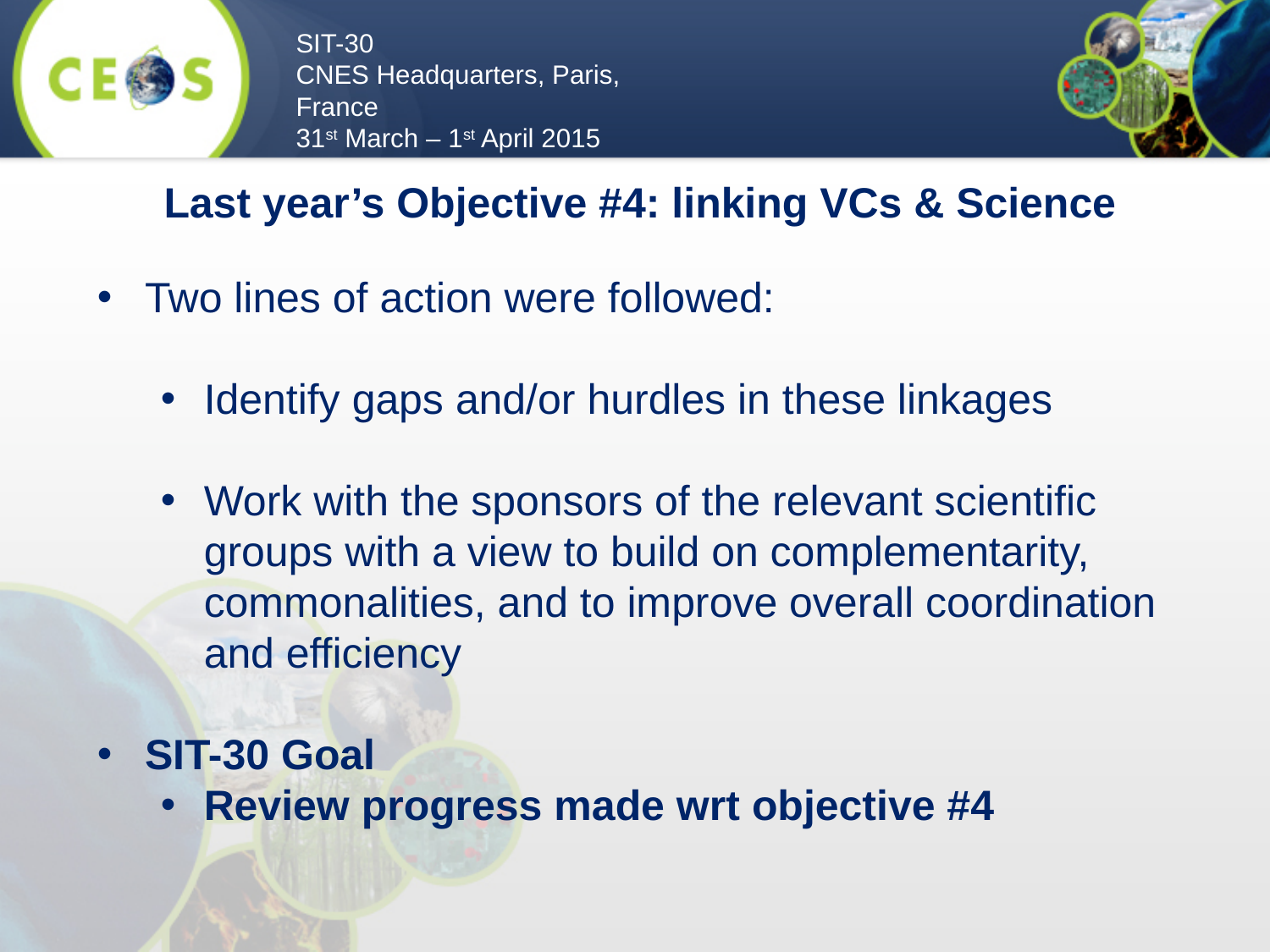

# Last year’s Objective #4: linking VCs & Science
Two lines of action were followed:
Identify gaps and/or hurdles in these linkages
Work with the sponsors of the relevant scientific groups with a view to build on complementarity, commonalities, and to improve overall coordination and efficiency

SIT-30 Goal
Review progress made wrt objective #4